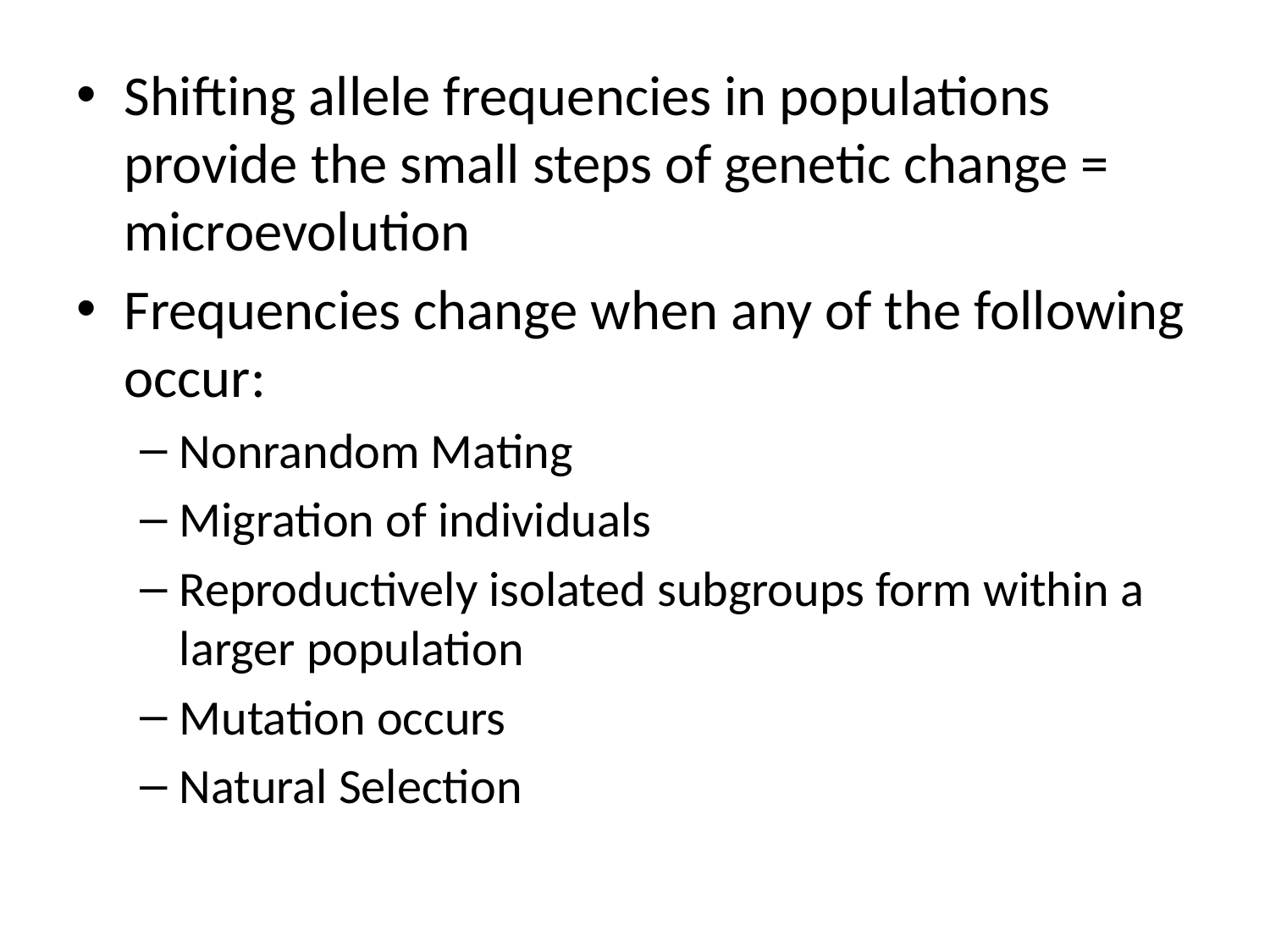

Shifting allele frequencies in populations provide the small steps of genetic change = microevolution
Frequencies change when any of the following occur:
Nonrandom Mating
Migration of individuals
Reproductively isolated subgroups form within a larger population
Mutation occurs
Natural Selection